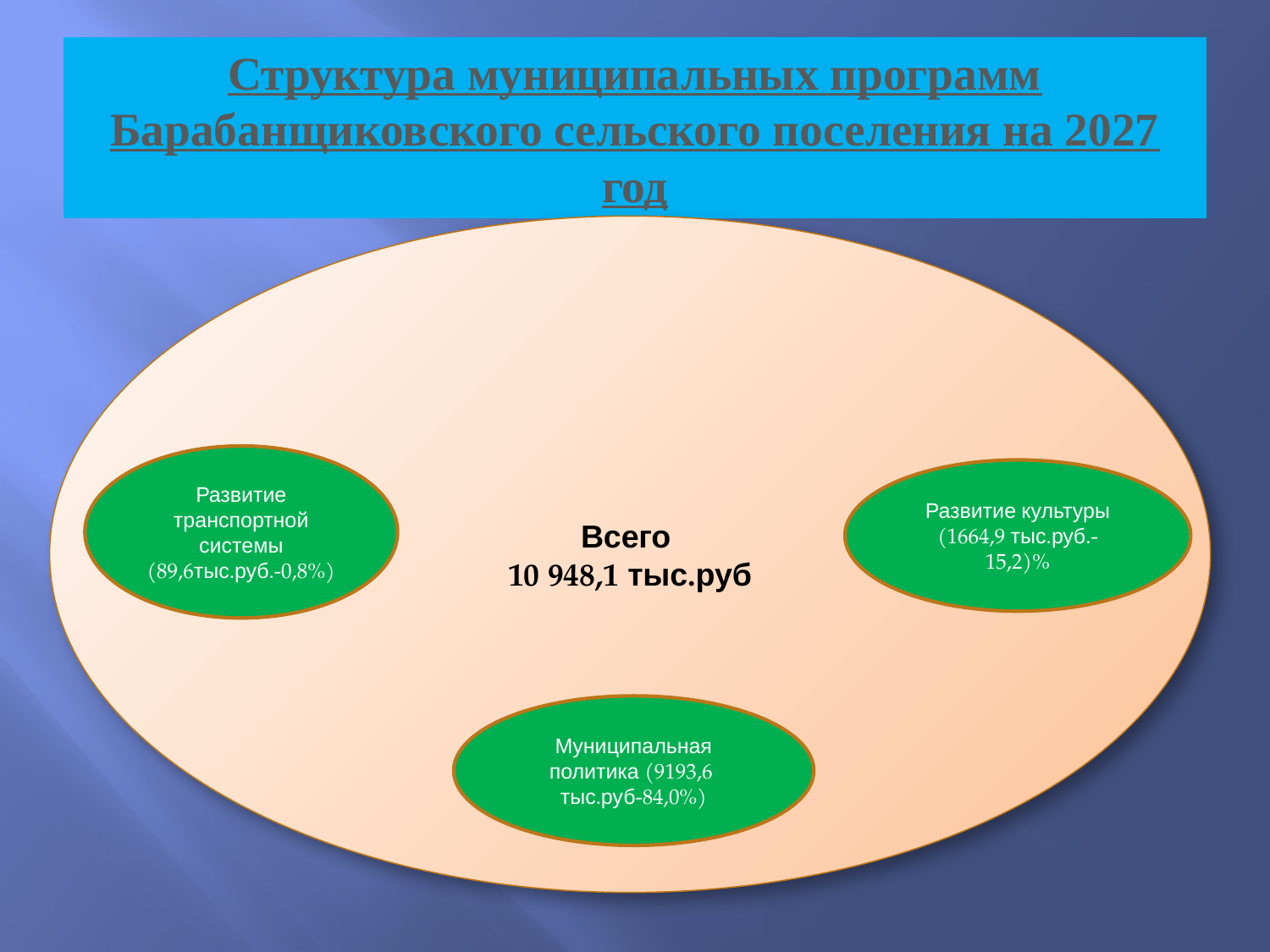

# Структура муниципальных программ Барабанщиковского сельского поселения на 2027 год
Всего
10 948,1 тыс.руб
Развитие транспортной системы (89,6тыс.руб.-0,8%)
Развитие культуры (1664,9 тыс.руб.-15,2)%
Муниципальная политика (9193,6
тыс.руб-84,0%)